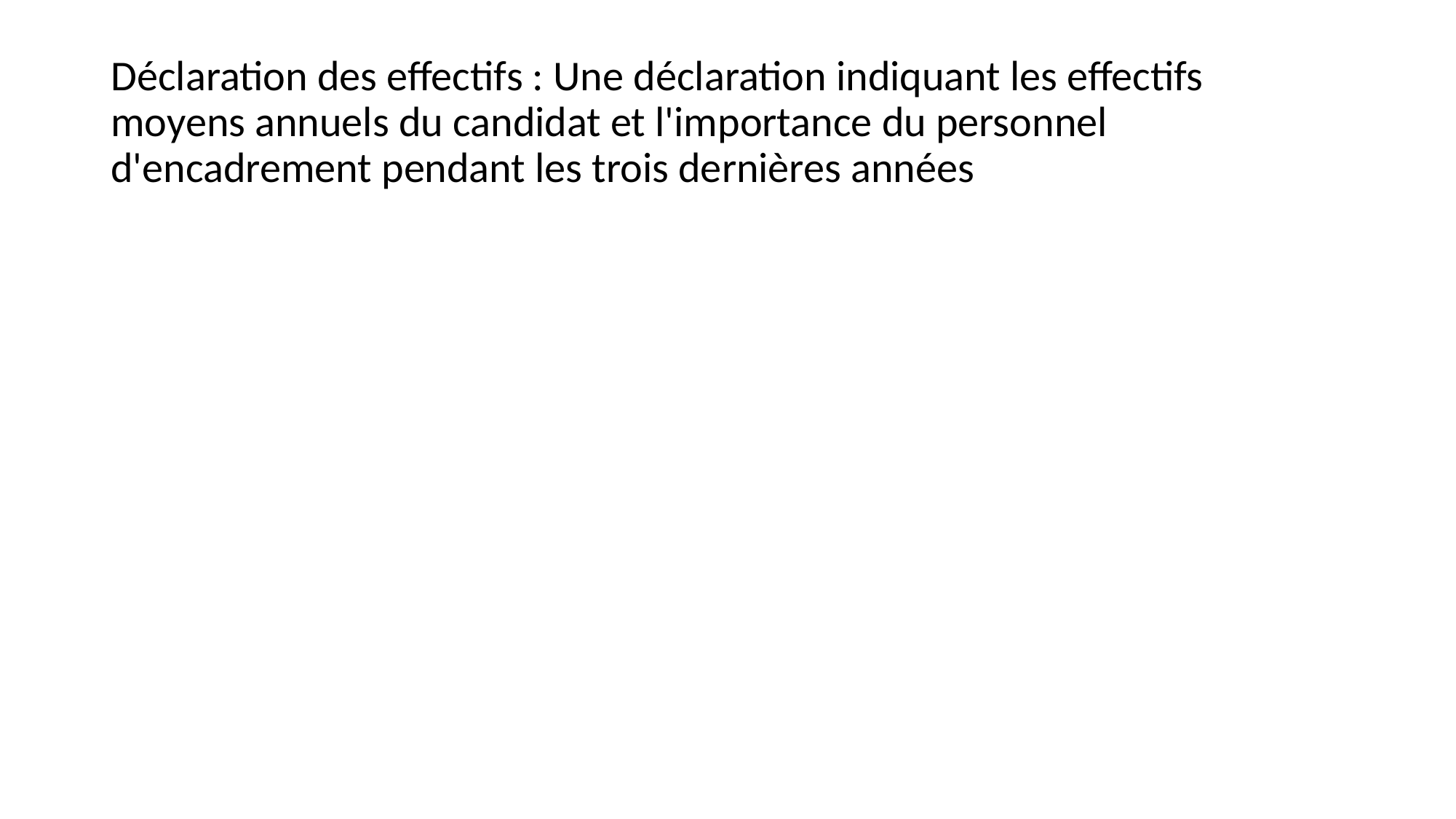

# Déclaration des effectifs : Une déclaration indiquant les effectifs moyens annuels du candidat et l'importance du personnel d'encadrement pendant les trois dernières années